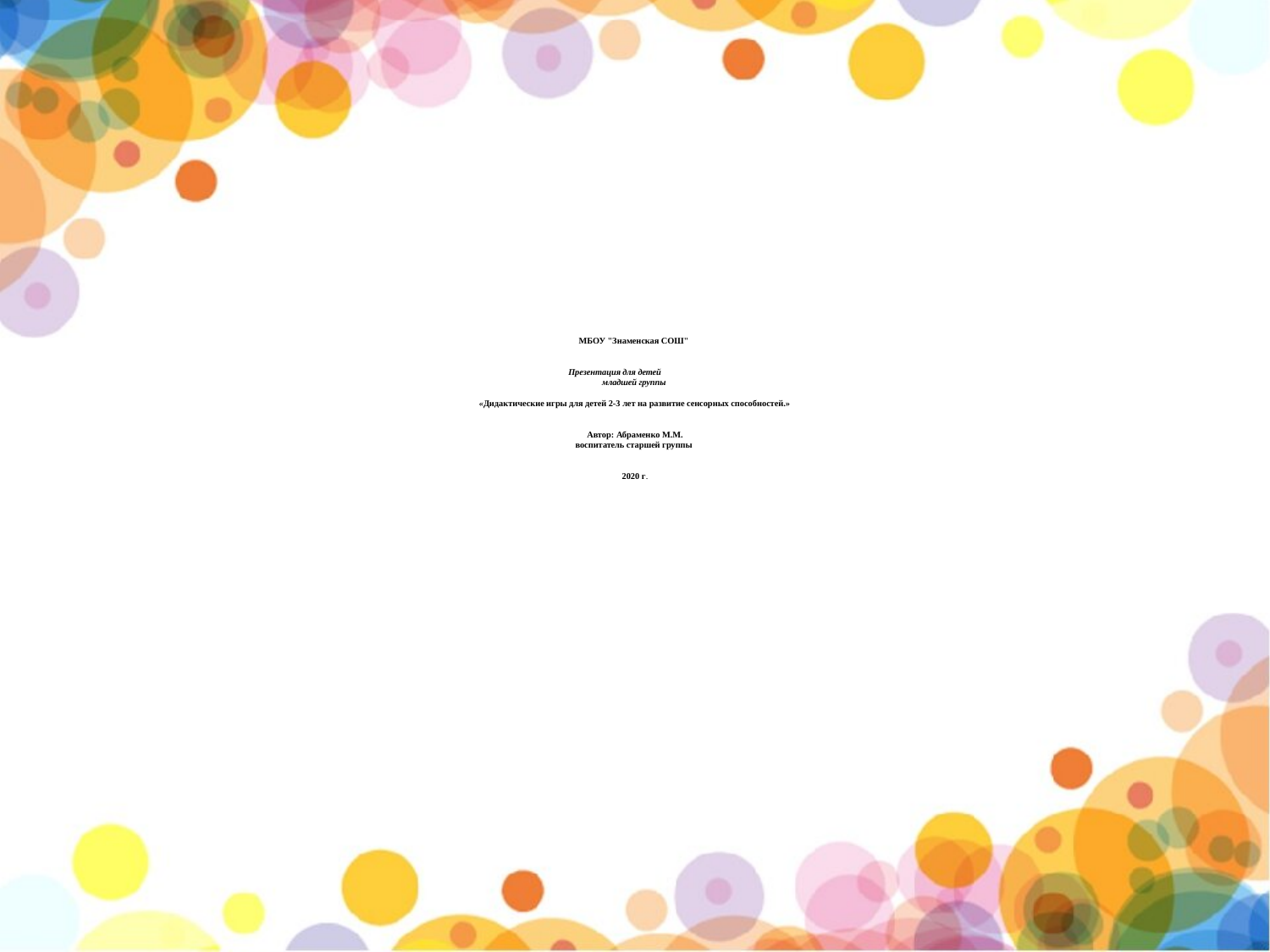

# МБОУ "Знаменская СОШ"    Презентация для детей младшей группы «Дидактические игры для детей 2-3 лет на развитие сенсорных способностей.»      Автор: Абраменко М.М. воспитатель старшей группы        2020 г.